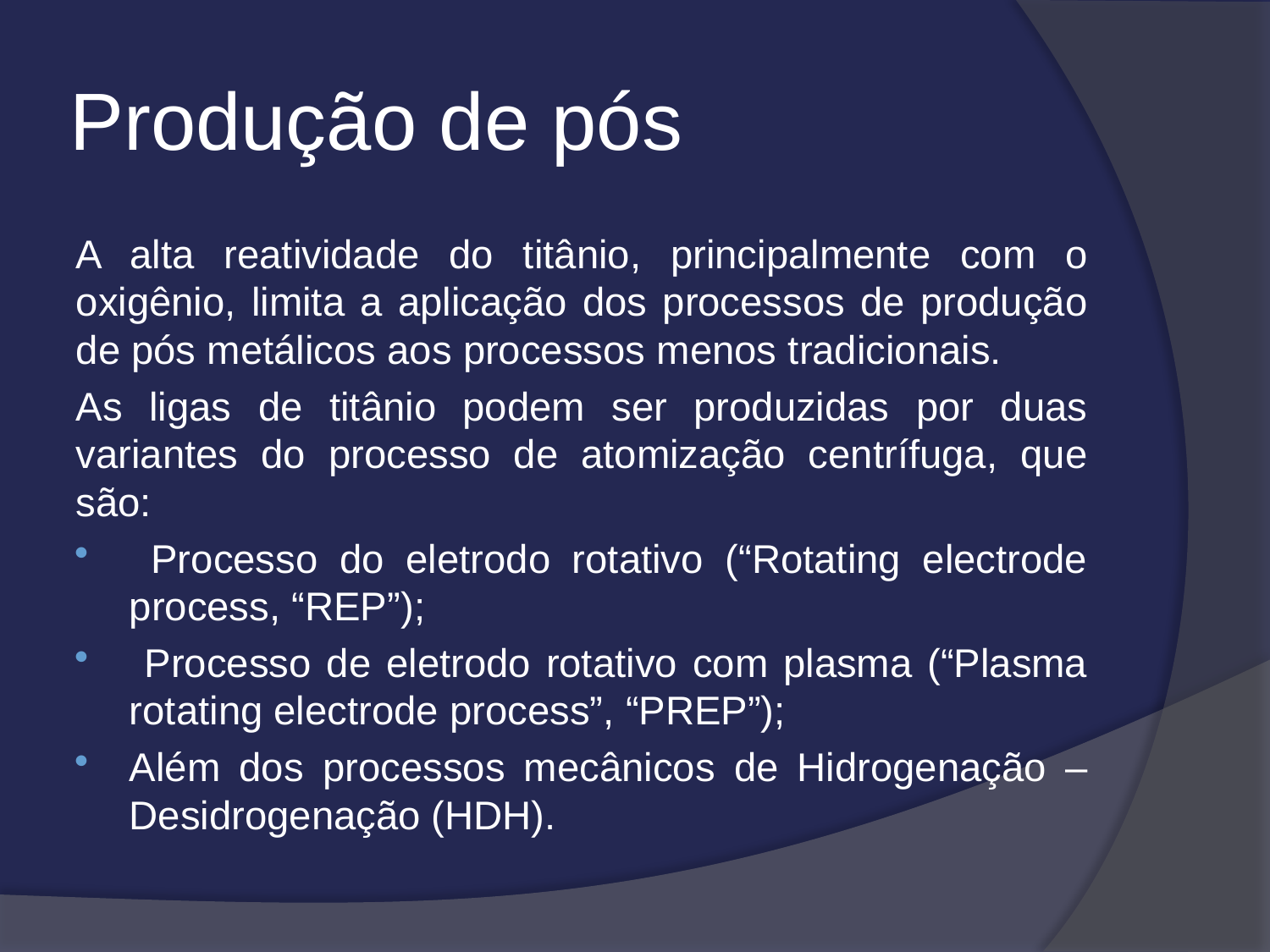

# Produção de pós
A alta reatividade do titânio, principalmente com o oxigênio, limita a aplicação dos processos de produção de pós metálicos aos processos menos tradicionais.
As ligas de titânio podem ser produzidas por duas variantes do processo de atomização centrífuga, que são:
 Processo do eletrodo rotativo (“Rotating electrode process, “REP”);
 Processo de eletrodo rotativo com plasma (“Plasma rotating electrode process”, “PREP”);
Além dos processos mecânicos de Hidrogenação – Desidrogenação (HDH).